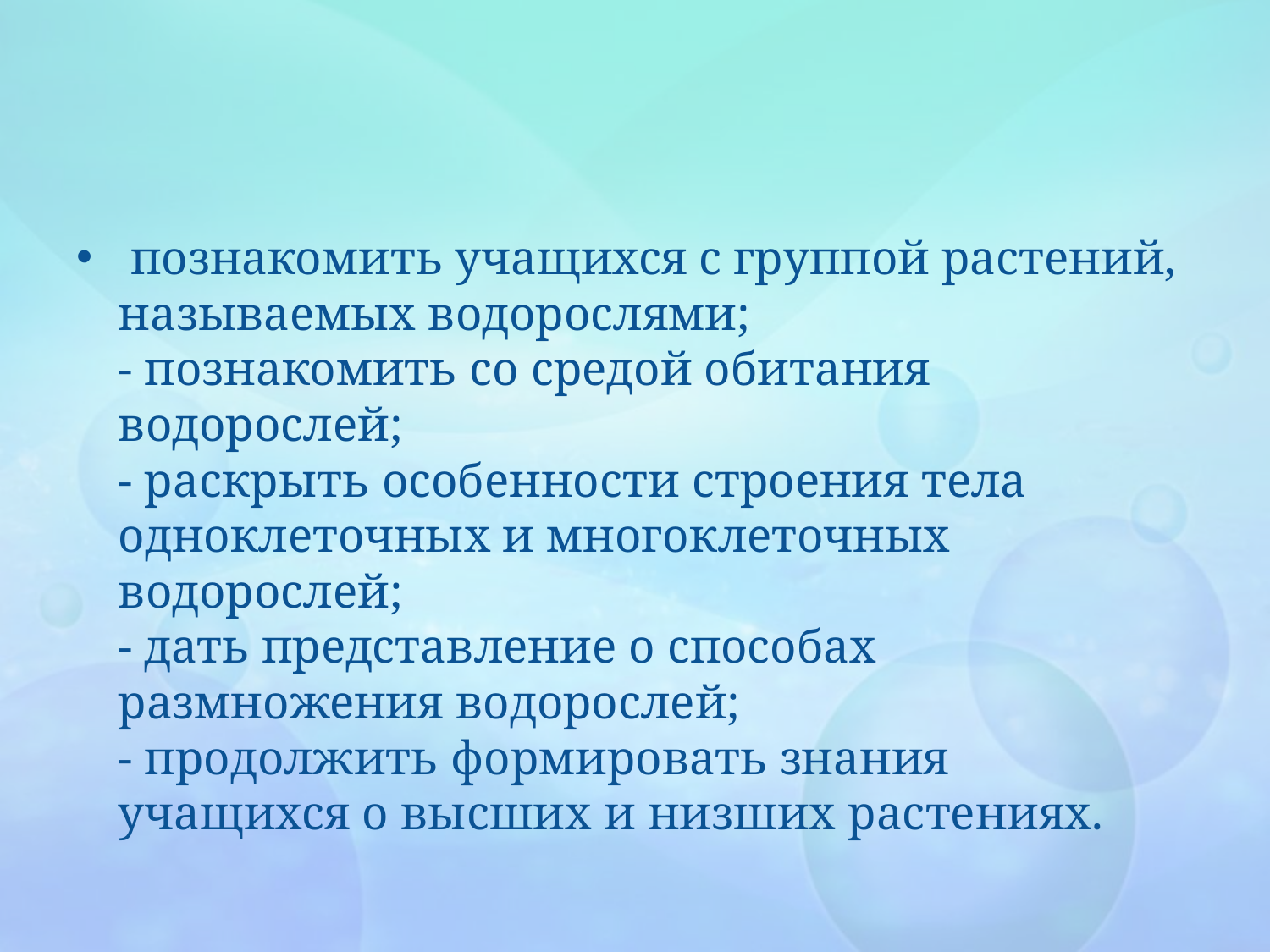

#
 познакомить учащихся с группой растений, называемых водорослями;
- познакомить со средой обитания водорослей;
- раскрыть особенности строения тела одноклеточных и многоклеточных водорослей;
- дать представление о способах размножения водорослей;
- продолжить формировать знания учащихся о высших и низших растениях.